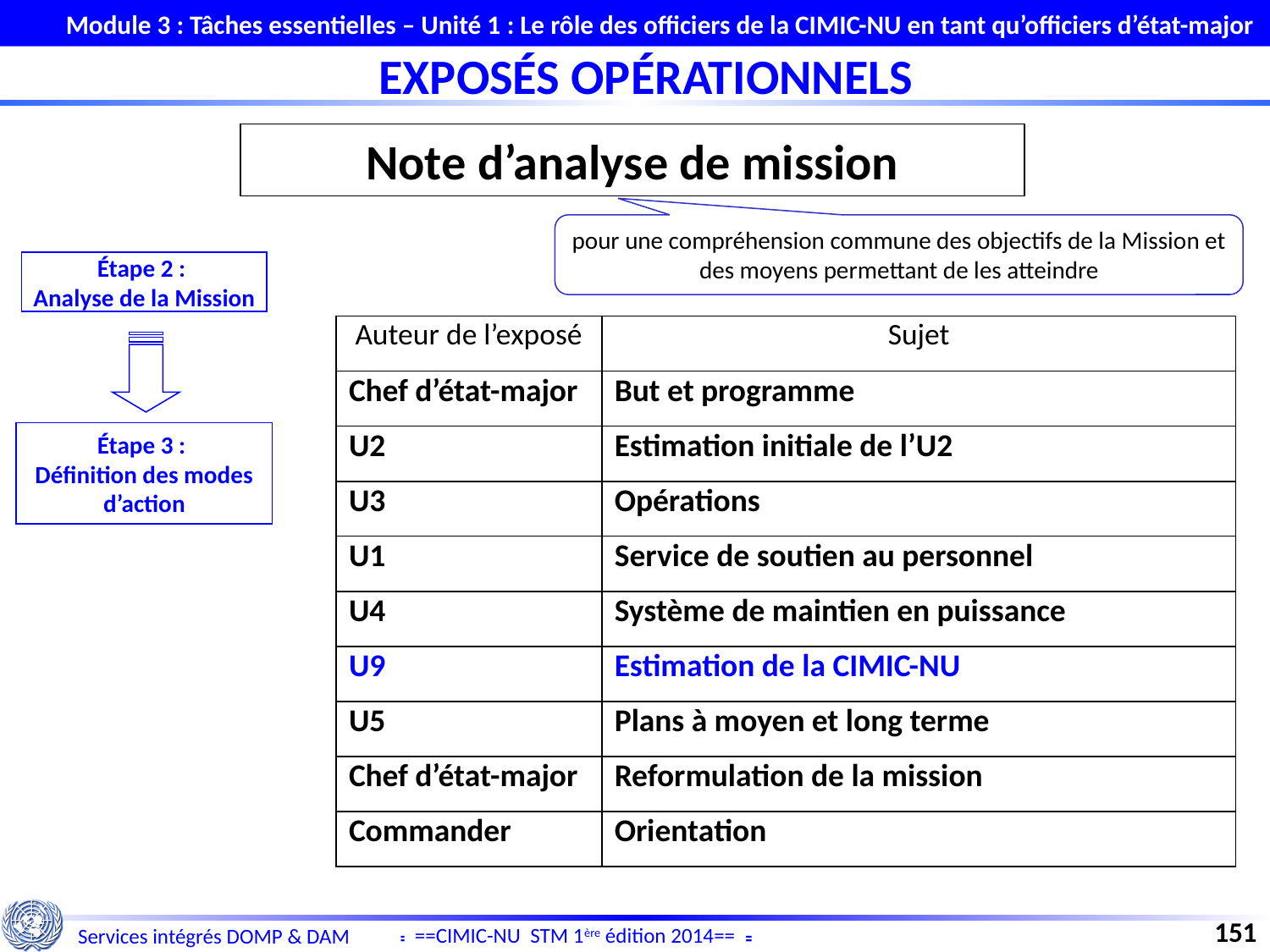

Module 3 : Tâches essentielles – Unité 1 : Le rôle des officiers de la CIMIC-NU en tant qu’officiers d’état-major
EXPOSÉS OPÉRATIONNELS
Note d’analyse de mission
pour une compréhension commune des objectifs de la Mission et des moyens permettant de les atteindre
Étape 2 :
Analyse de la Mission
| Auteur de l’exposé | Sujet |
| --- | --- |
| Chef d’état-major | But et programme |
| U2 | Estimation initiale de l’U2 |
| U3 | Opérations |
| U1 | Service de soutien au personnel |
| U4 | Système de maintien en puissance |
| U9 | Estimation de la CIMIC-NU |
| U5 | Plans à moyen et long terme |
| Chef d’état-major | Reformulation de la mission |
| Commander | Orientation |

Étape 3 :
Définition des modes d’action
151
==CIMIC-NU  STM 1ère édition 2014==
Services intégrés DOMP & DAM